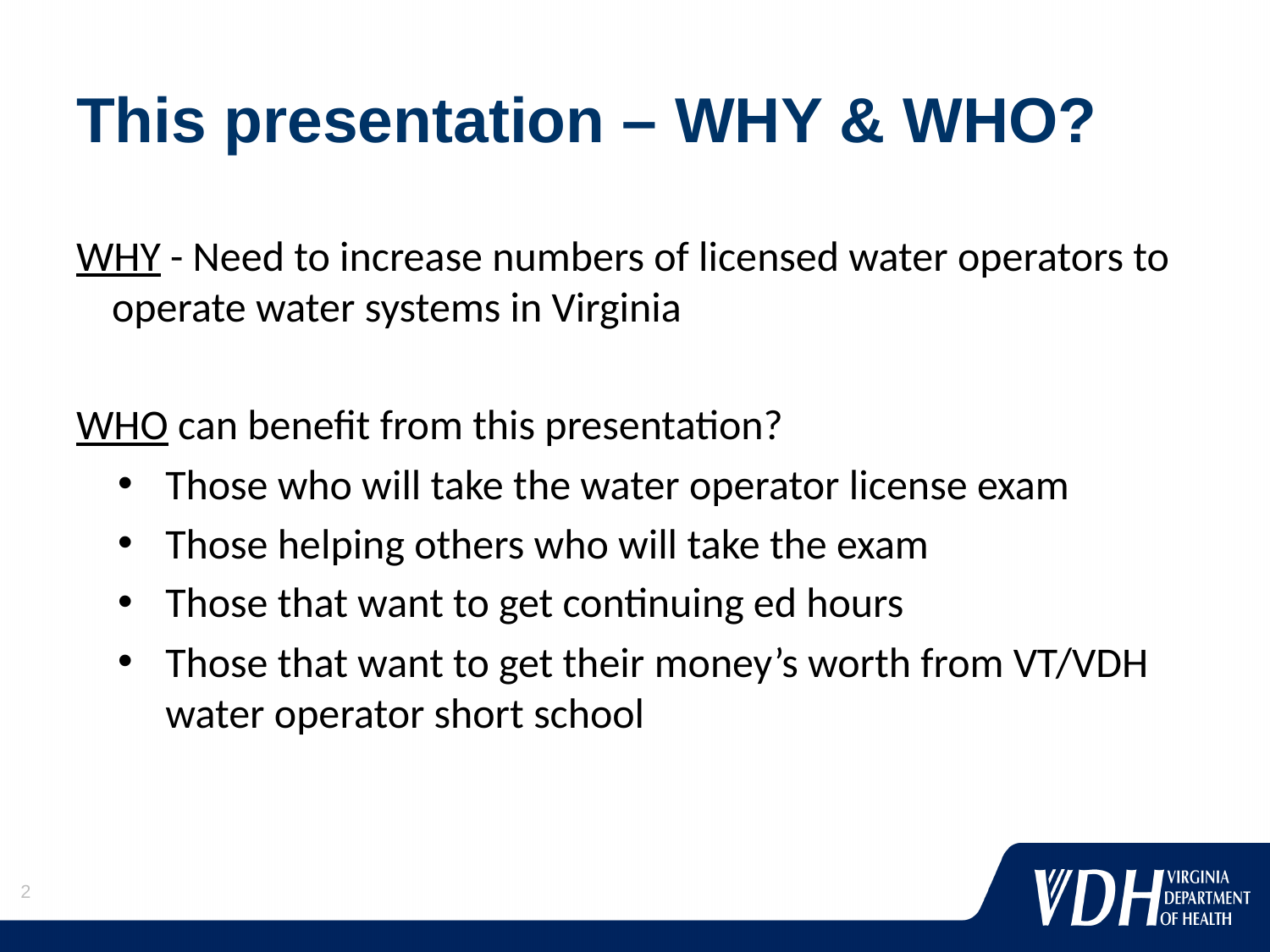

# This presentation – WHY & WHO?
WHY - Need to increase numbers of licensed water operators to operate water systems in Virginia

WHO can benefit from this presentation?
Those who will take the water operator license exam
Those helping others who will take the exam
Those that want to get continuing ed hours
Those that want to get their money’s worth from VT/VDH water operator short school

2